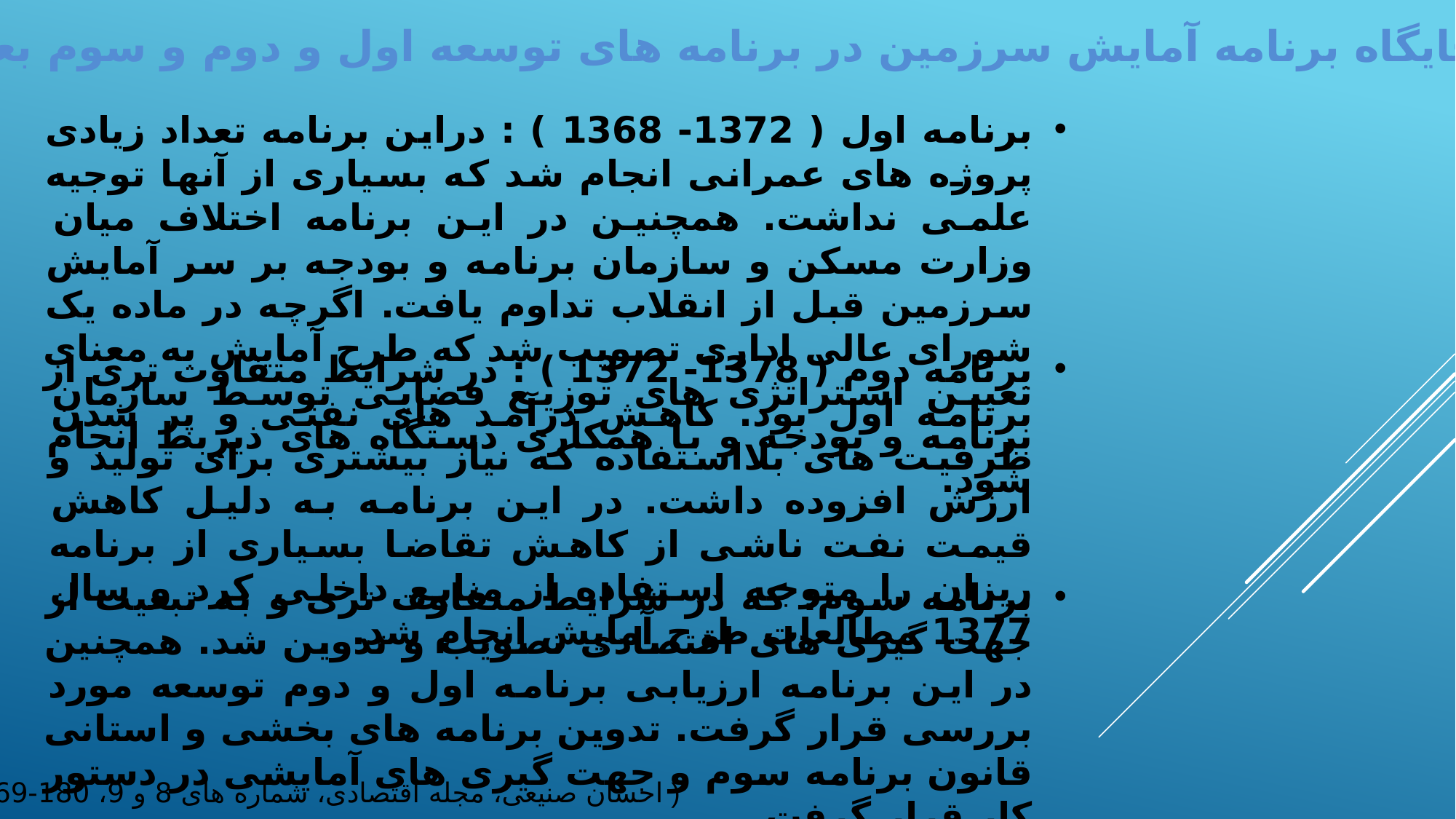

جایگاه برنامه آمایش سرزمین در برنامه های توسعه اول و دوم و سوم بعد از انقلاب
برنامه اول ( 1372- 1368 ) : دراین برنامه تعداد زیادی پروژه های عمرانی انجام شد که بسیاری از آنها توجیه علمی نداشت. همچنین در این برنامه اختلاف میان وزارت مسکن و سازمان برنامه و بودجه بر سر آمایش سرزمین قبل از انقلاب تداوم یافت. اگرچه در ماده یک شورای عالی اداری تصویب شد که طرح آمایش به معنای تعیین استراتژی های توزیع فضایی توسط سازمان برنامه و بودجه و با همکاری دستگاه های ذیربط انجام شود.
برنامه دوم ( 1378- 1372 ) : در شرایط متفاوت تری از برنامه اول بود. کاهش درآمد های نفتی و پر شدن ظرفیت های بلااستفاده که نیاز بیشتری برای تولید و ارزش افزوده داشت. در این برنامه به دلیل کاهش قیمت نفت ناشی از کاهش تقاضا بسیاری از برنامه ریزان را متوجه استفاده از منابع داخلی کرد و سال 1377 مطالعات طرح آمایش انجام شد.

برنامه سوم: که در شرایط متفاوت تری و به تبعیت از جهت گیری های اقتصادی تصویب و تدوین شد. همچنین در این برنامه ارزیابی برنامه اول و دوم توسعه مورد بررسی قرار گرفت. تدوین برنامه های بخشی و استانی قانون برنامه سوم و جهت گیری های آمایشی در دستور کار قرار گرفت.
( احسان صنیعی، مجله اقتصادی، شماره های 8 و 9، 180-169 )